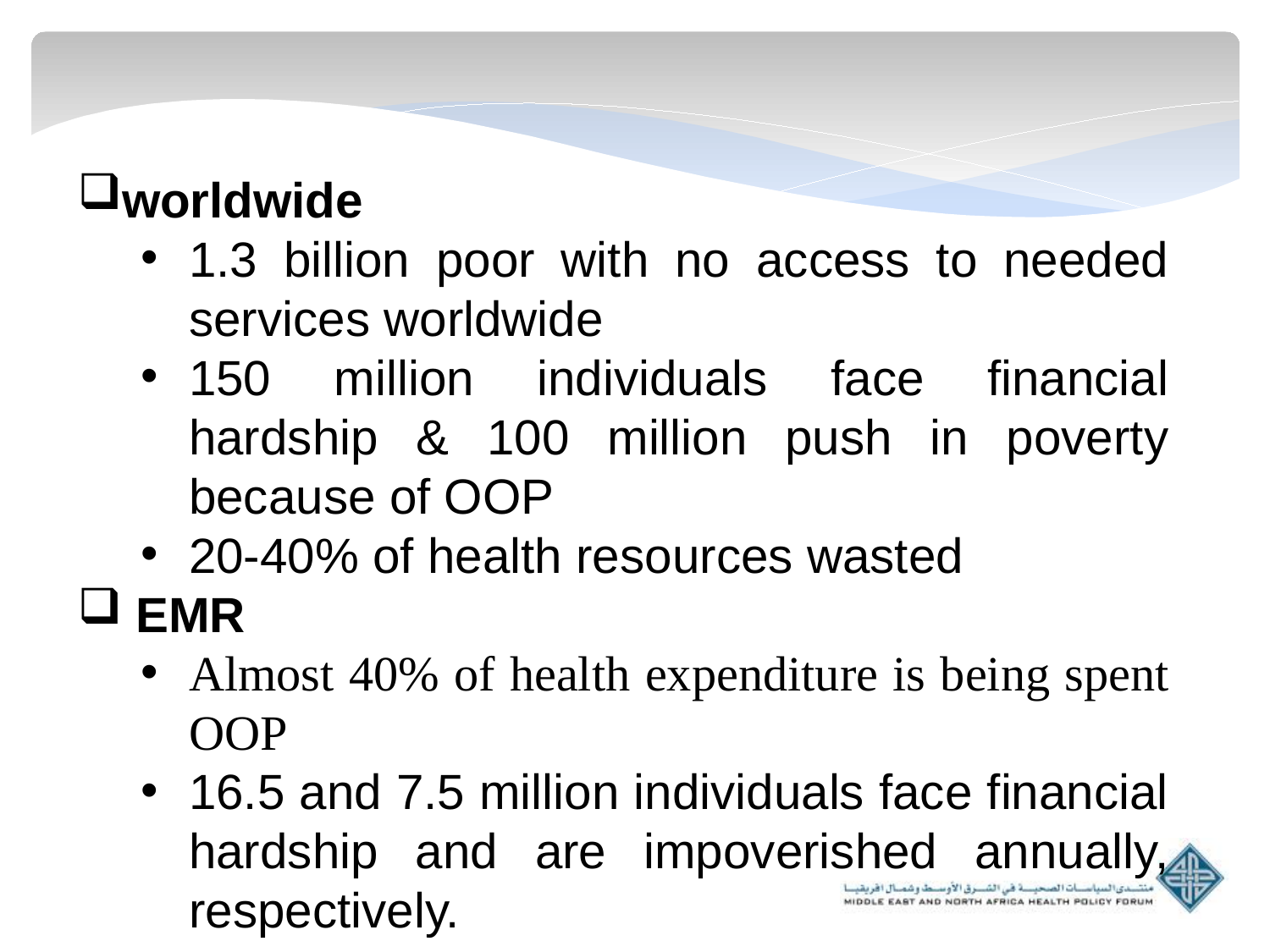

worldwide
1.3 billion poor with no access to needed services worldwide
150 million individuals face financial hardship & 100 million push in poverty because of OOP
20-40% of health resources wasted
 EMR
Almost 40% of health expenditure is being spent OOP
16.5 and 7.5 million individuals face financial hardship and are impoverished annually, respectively.